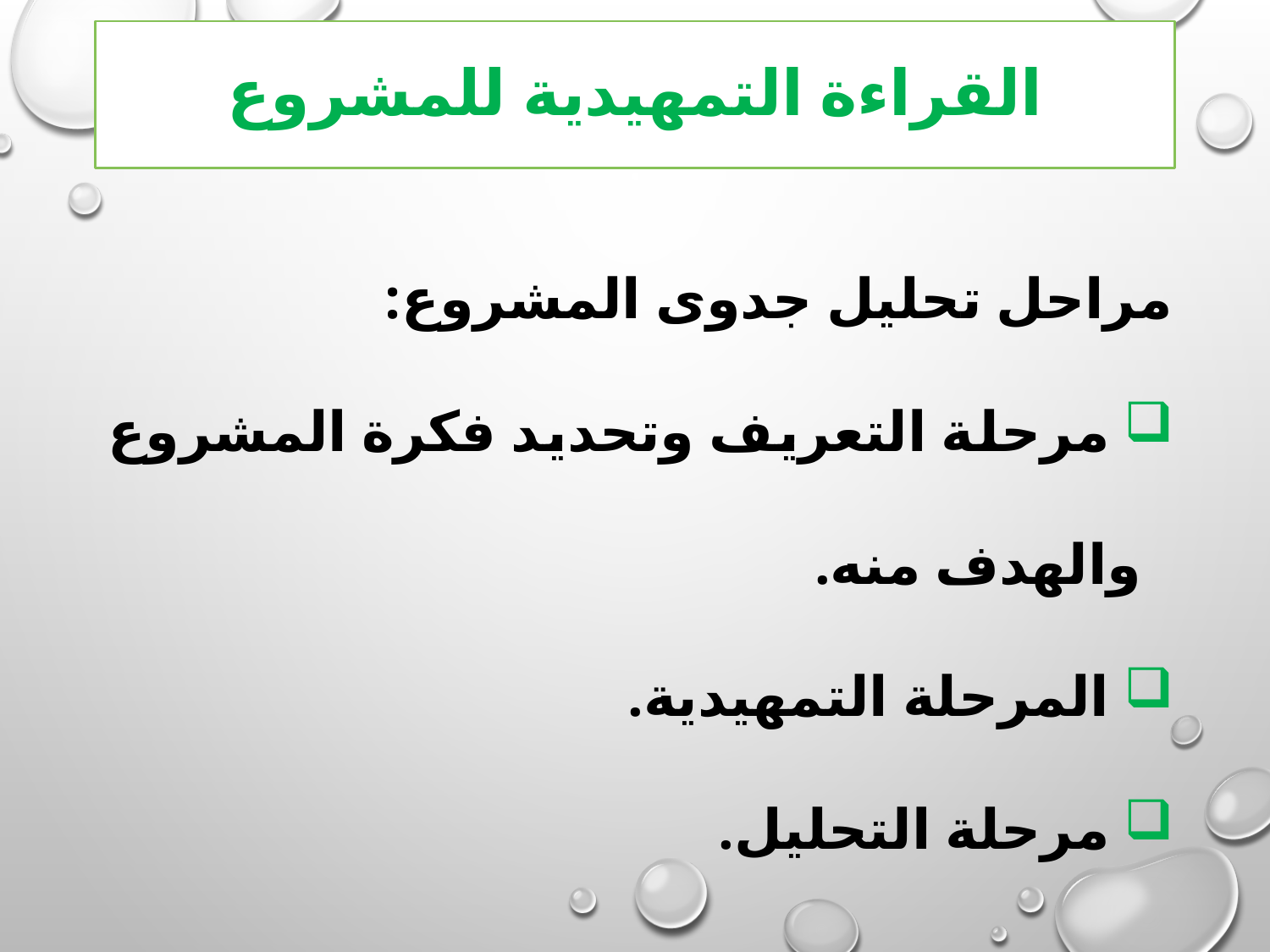

# القراءة التمهيدية للمشروع
مراحل تحليل جدوى المشروع:
 مرحلة التعريف وتحديد فكرة المشروع والهدف منه.
 المرحلة التمهيدية.
 مرحلة التحليل.